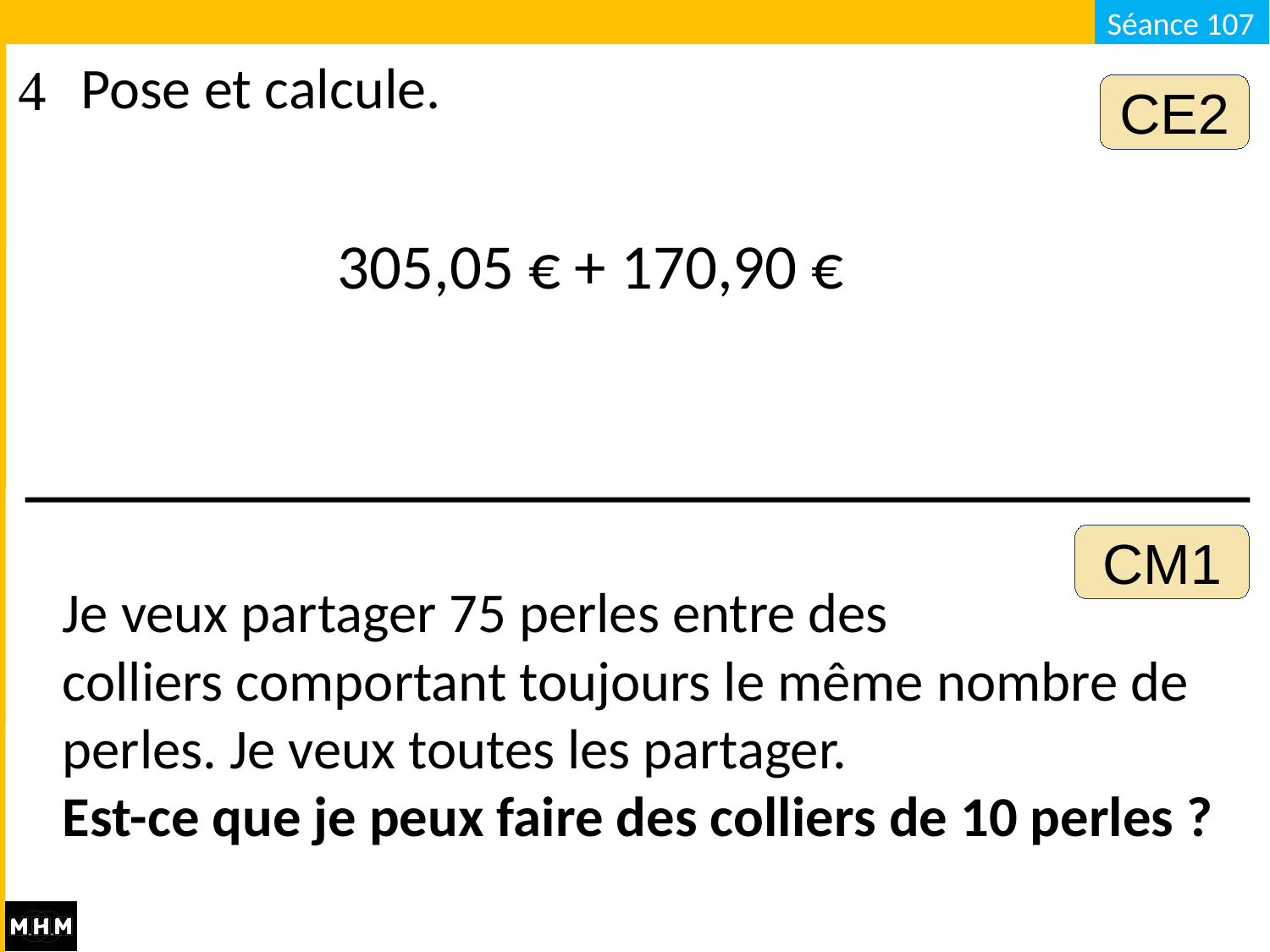

Pose et calcule.
CE2
305,05 € + 170,90 €

Je veux partager 75 perles entre des
colliers comportant toujours le même nombre de perles. Je veux toutes les partager.
Est-ce que je peux faire des colliers de 10 perles ?
CM1